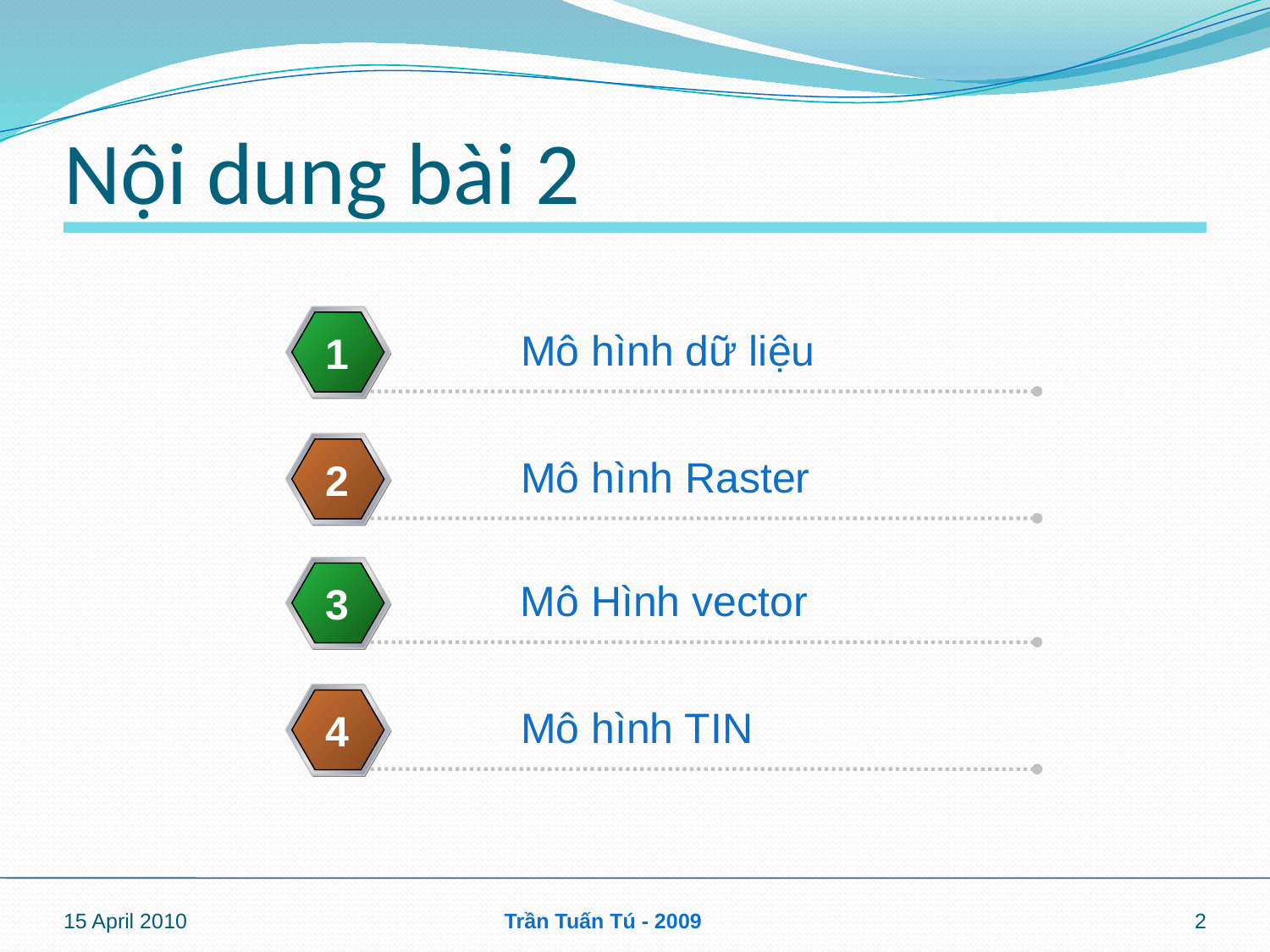

# Nội dung bài 2

Mô hình dữ liệu
1

Mô hình Raster
2

Mô Hình vector
3

Mô hình TIN
4

15 April 2010
Trần Tuấn Tú - 2009
2